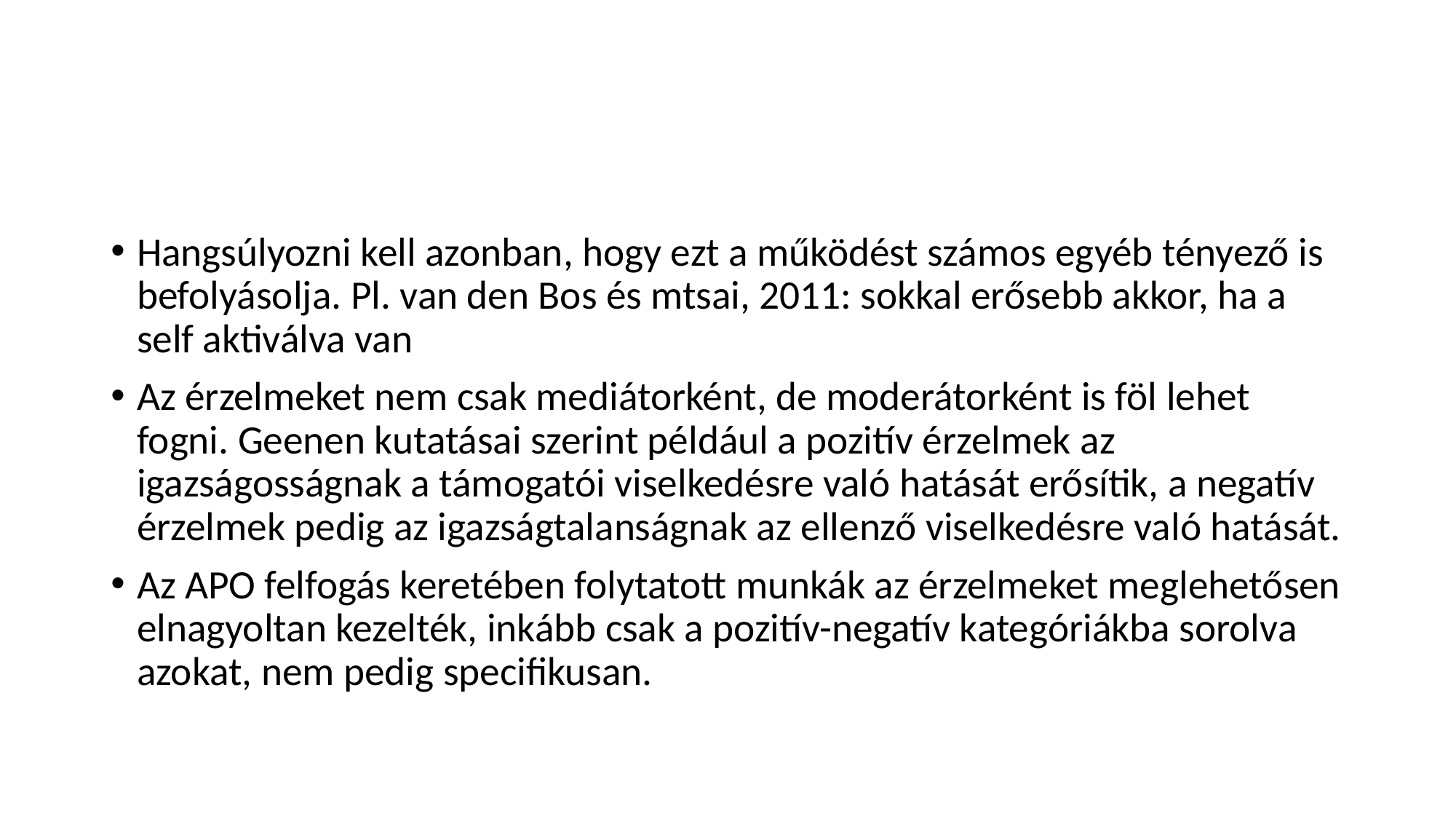

#
Hangsúlyozni kell azonban, hogy ezt a működést számos egyéb tényező is befolyásolja. Pl. van den Bos és mtsai, 2011: sokkal erősebb akkor, ha a self aktiválva van
Az érzelmeket nem csak mediátorként, de moderátorként is föl lehet fogni. Geenen kutatásai szerint például a pozitív érzelmek az igazságosságnak a támogatói viselkedésre való hatását erősítik, a negatív érzelmek pedig az igazságtalanságnak az ellenző viselkedésre való hatását.
Az APO felfogás keretében folytatott munkák az érzelmeket meglehetősen elnagyoltan kezelték, inkább csak a pozitív-negatív kategóriákba sorolva azokat, nem pedig specifikusan.